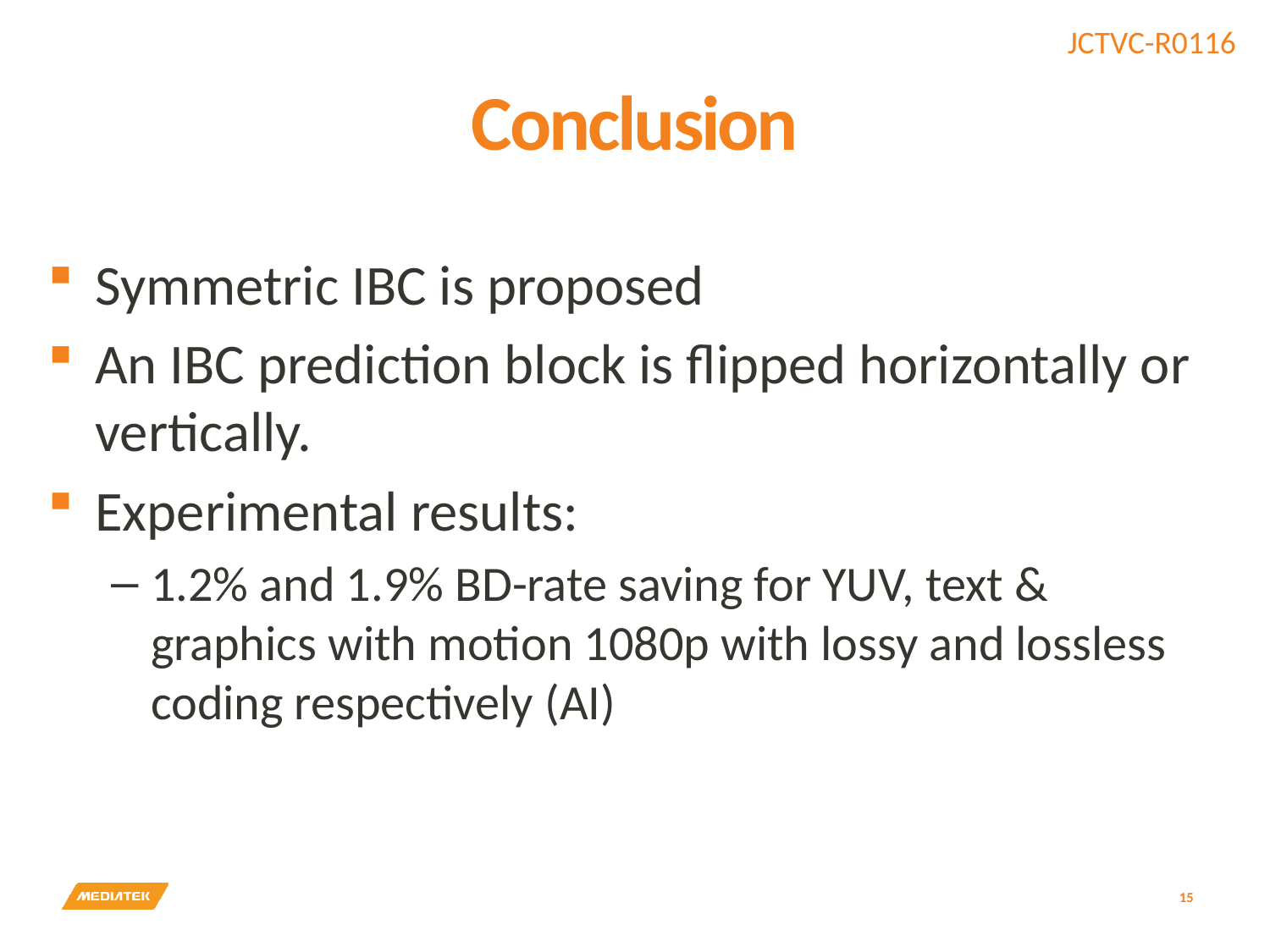

# Conclusion
Symmetric IBC is proposed
An IBC prediction block is flipped horizontally or vertically.
Experimental results:
1.2% and 1.9% BD-rate saving for YUV, text & graphics with motion 1080p with lossy and lossless coding respectively (AI)
15